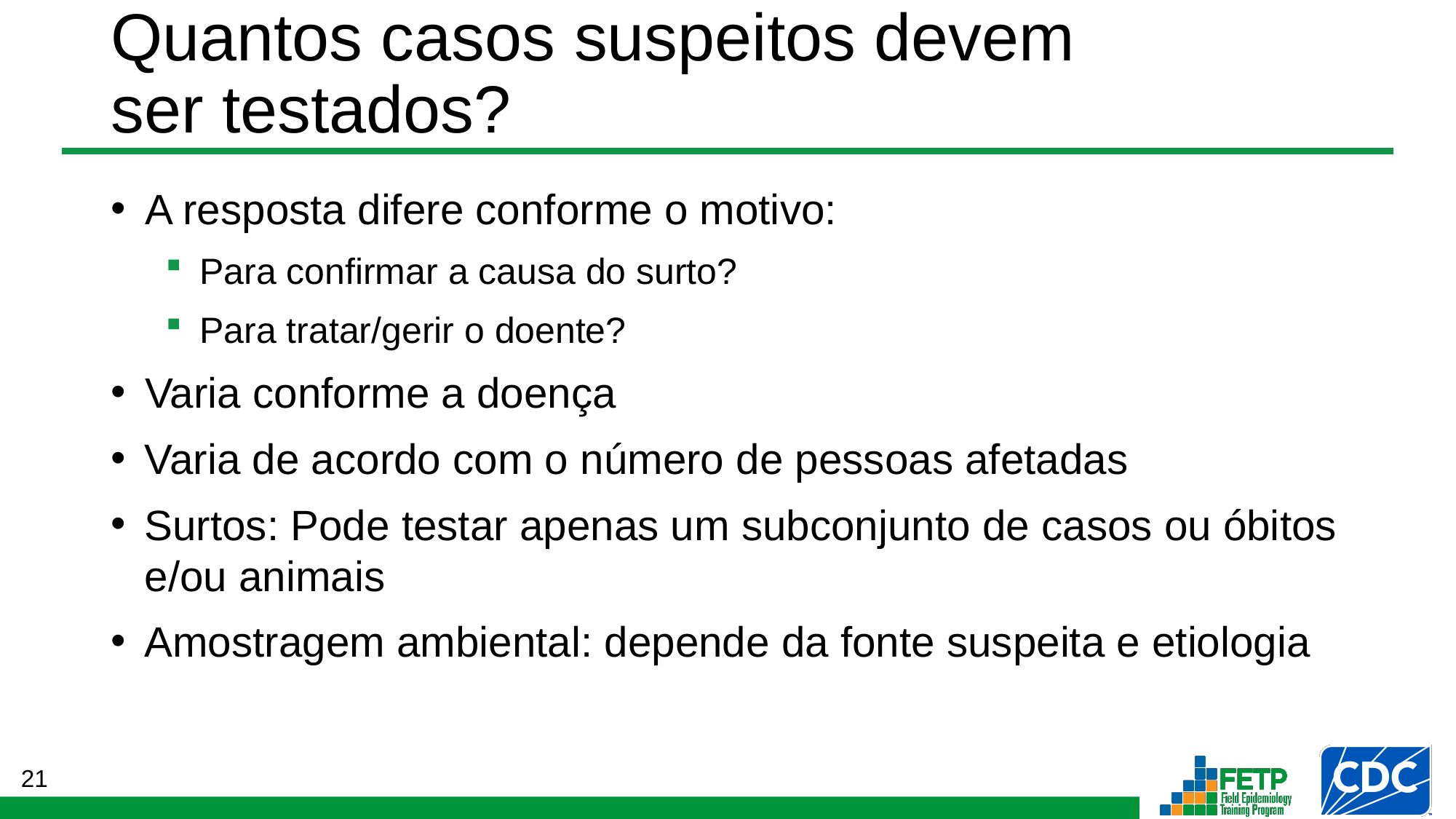

# Quantos casos suspeitos devem ser testados?
A resposta difere conforme o motivo:
Para confirmar a causa do surto?
Para tratar/gerir o doente?
Varia conforme a doença
Varia de acordo com o número de pessoas afetadas
Surtos: Pode testar apenas um subconjunto de casos ou óbitos e/ou animais
Amostragem ambiental: depende da fonte suspeita e etiologia